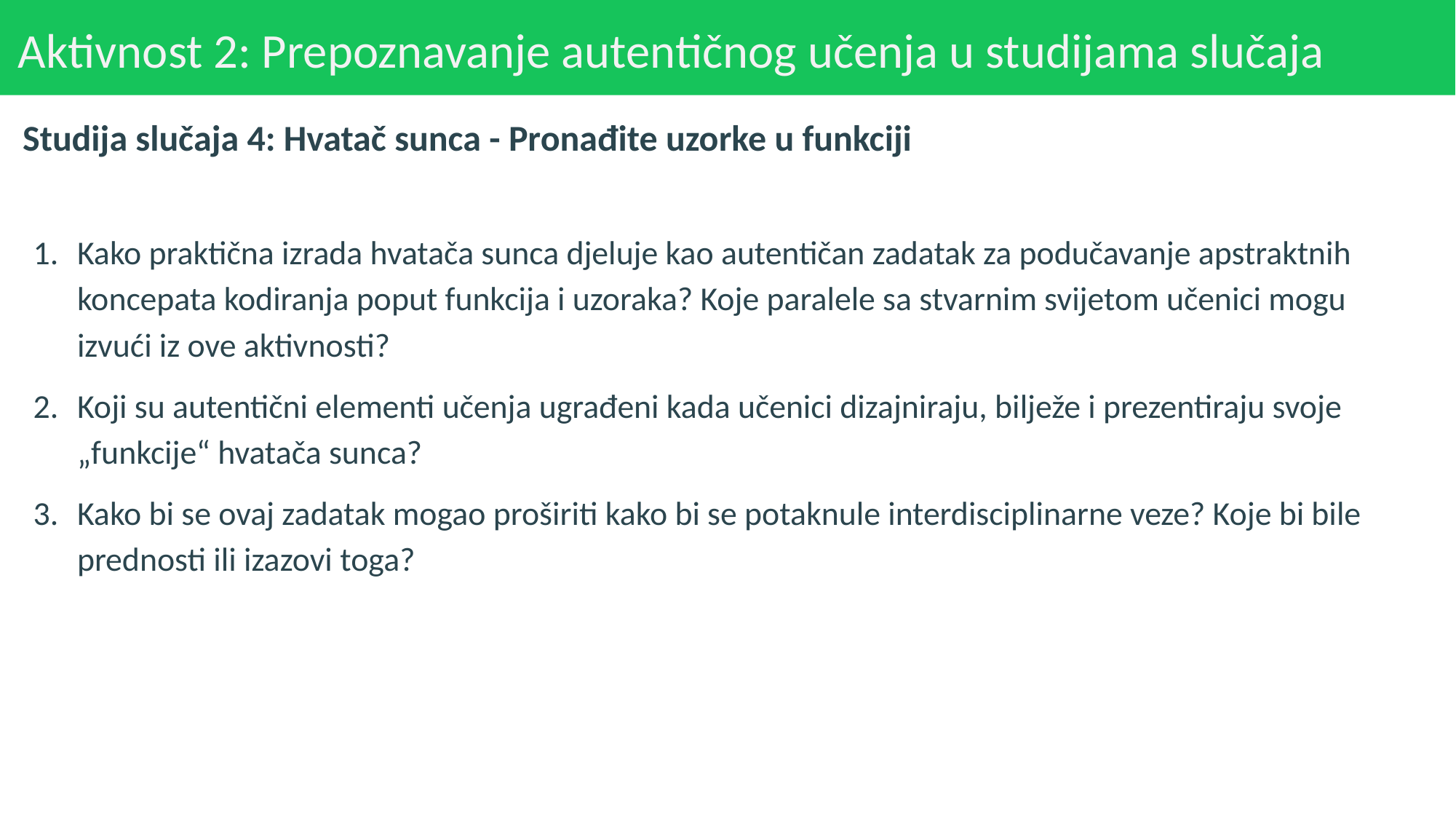

# Aktivnost 2: Prepoznavanje autentičnog učenja u studijama slučaja
Studija slučaja 4: Hvatač sunca - Pronađite uzorke u funkciji

Kako praktična izrada hvatača sunca djeluje kao autentičan zadatak za podučavanje apstraktnih koncepata kodiranja poput funkcija i uzoraka? Koje paralele sa stvarnim svijetom učenici mogu izvući iz ove aktivnosti?
Koji su autentični elementi učenja ugrađeni kada učenici dizajniraju, bilježe i prezentiraju svoje „funkcije“ hvatača sunca?
Kako bi se ovaj zadatak mogao proširiti kako bi se potaknule interdisciplinarne veze? Koje bi bile prednosti ili izazovi toga?